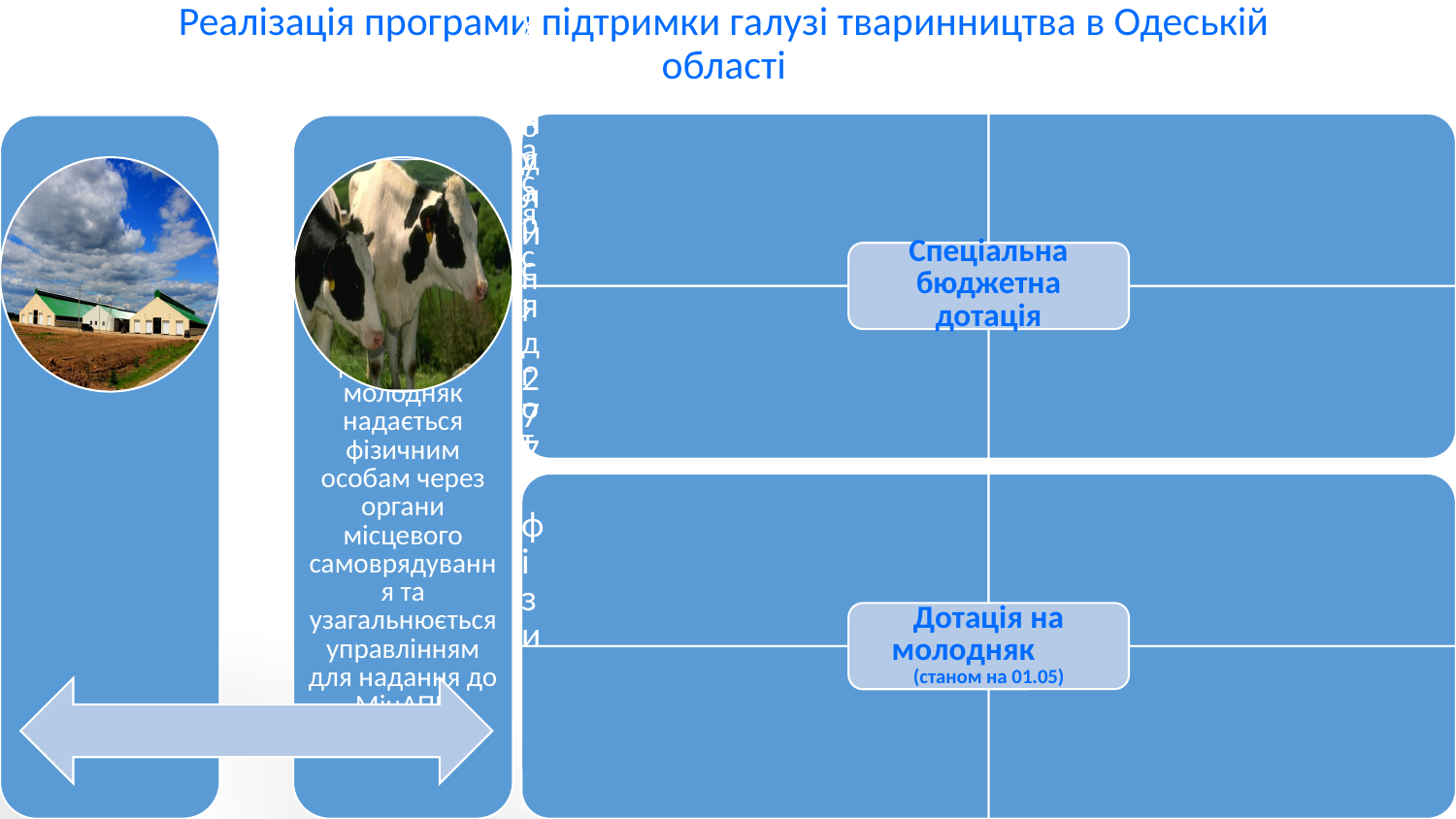

# Реалізація програми підтримки галузі тваринництва в Одеській області
Спеціальна бюджетна дотація

Дотація на молодняк        (станом на 01.05)